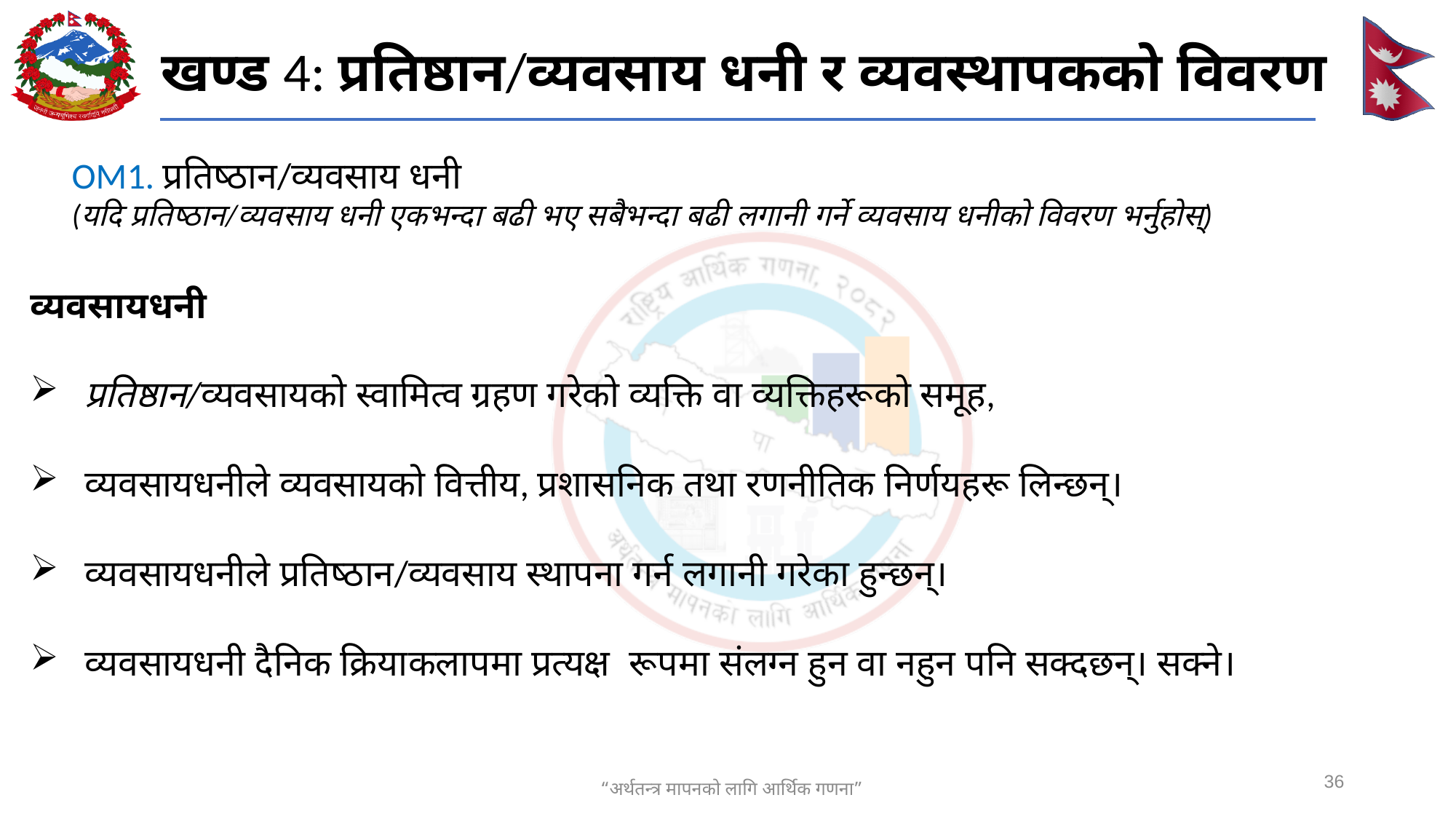

# खण्ड 4: प्रतिष्ठान/व्यवसाय धनी र व्यवस्थापकको विवरण
OM1. प्रतिष्ठान/व्यवसाय धनी
(यदि प्रतिष्ठान/व्यवसाय धनी एकभन्दा बढी भए सबैभन्दा बढी लगानी गर्ने व्यवसाय धनीको विवरण भर्नुहोस्)
व्यवसायधनी
प्रतिष्ठान/व्यवसायको स्वामित्व ग्रहण गरेको व्यक्ति वा व्यक्तिहरूको समूह,
व्यवसायधनीले व्यवसायको वित्तीय, प्रशासनिक तथा रणनीतिक निर्णयहरू लिन्छन्।
व्यवसायधनीले प्रतिष्ठान/व्यवसाय स्थापना गर्न लगानी गरेका हुन्छन्।
व्यवसायधनी दैनिक क्रियाकलापमा प्रत्यक्ष  रूपमा संलग्न हुन वा नहुन पनि सक्दछन्। सक्ने।

36
“अर्थतन्त्र मापनको लागि आर्थिक गणना”